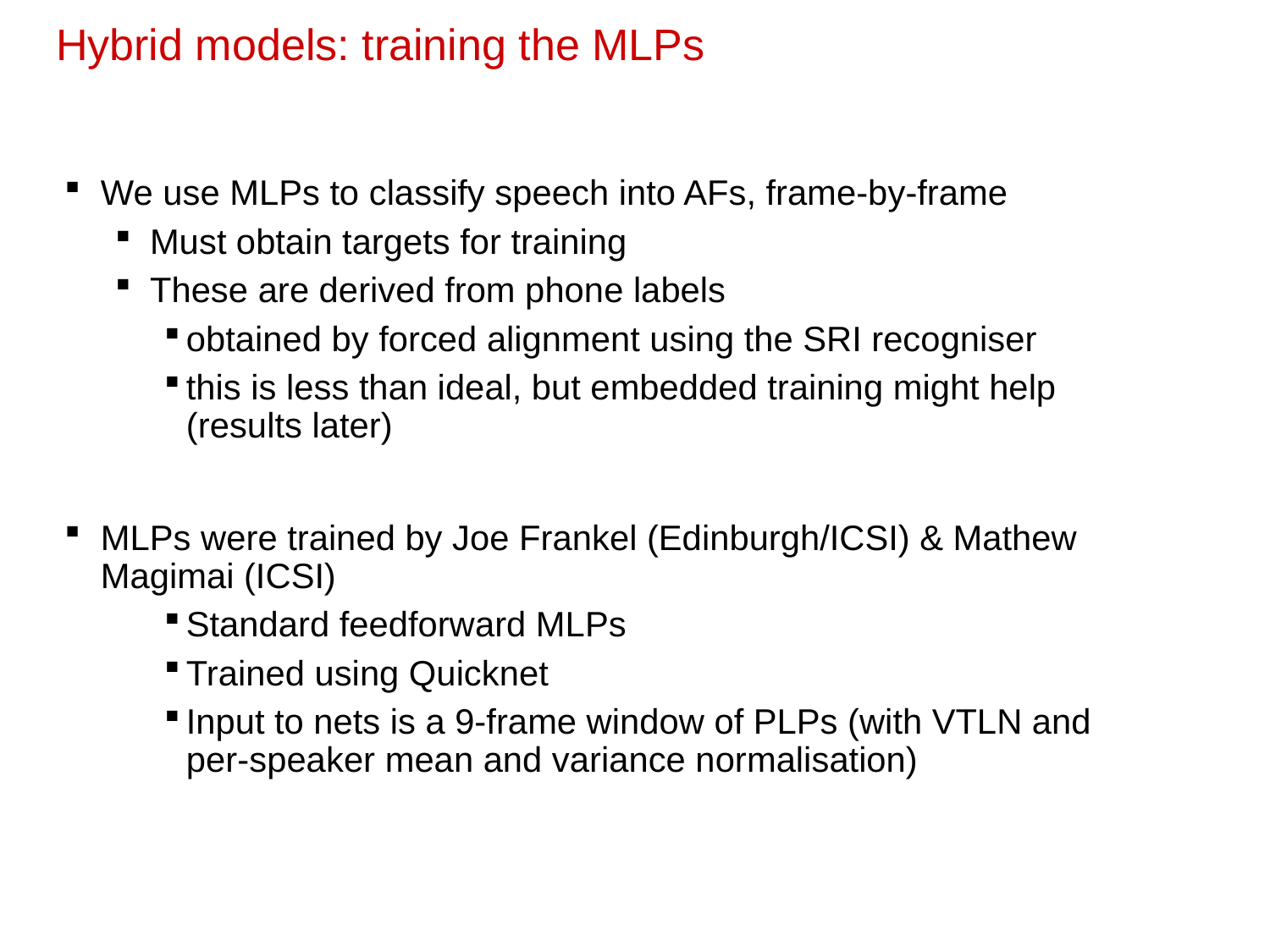

# Hybrid models: training the MLPs
We use MLPs to classify speech into AFs, frame-by-frame
Must obtain targets for training
These are derived from phone labels
obtained by forced alignment using the SRI recogniser
this is less than ideal, but embedded training might help (results later)

MLPs were trained by Joe Frankel (Edinburgh/ICSI) & Mathew Magimai (ICSI)
Standard feedforward MLPs
Trained using Quicknet
Input to nets is a 9-frame window of PLPs (with VTLN and per-speaker mean and variance normalisation)